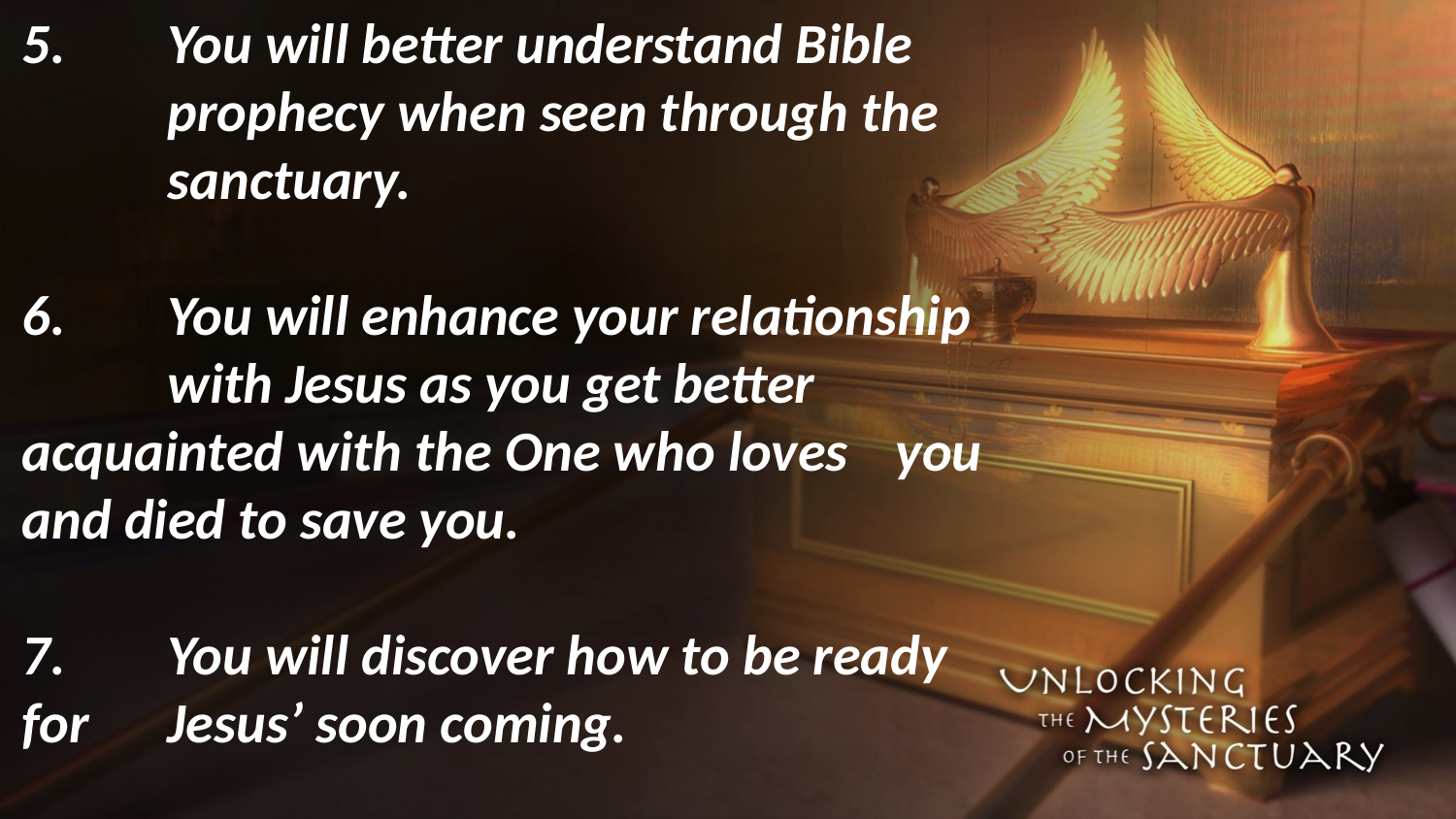

5.	You will better understand Bible 	prophecy when seen through the 	sanctuary.

6.	You will enhance your relationship 	with Jesus as you get better 	acquainted with the One who loves 	you and died to save you.

7.	You will discover how to be ready for 	Jesus’ soon coming.